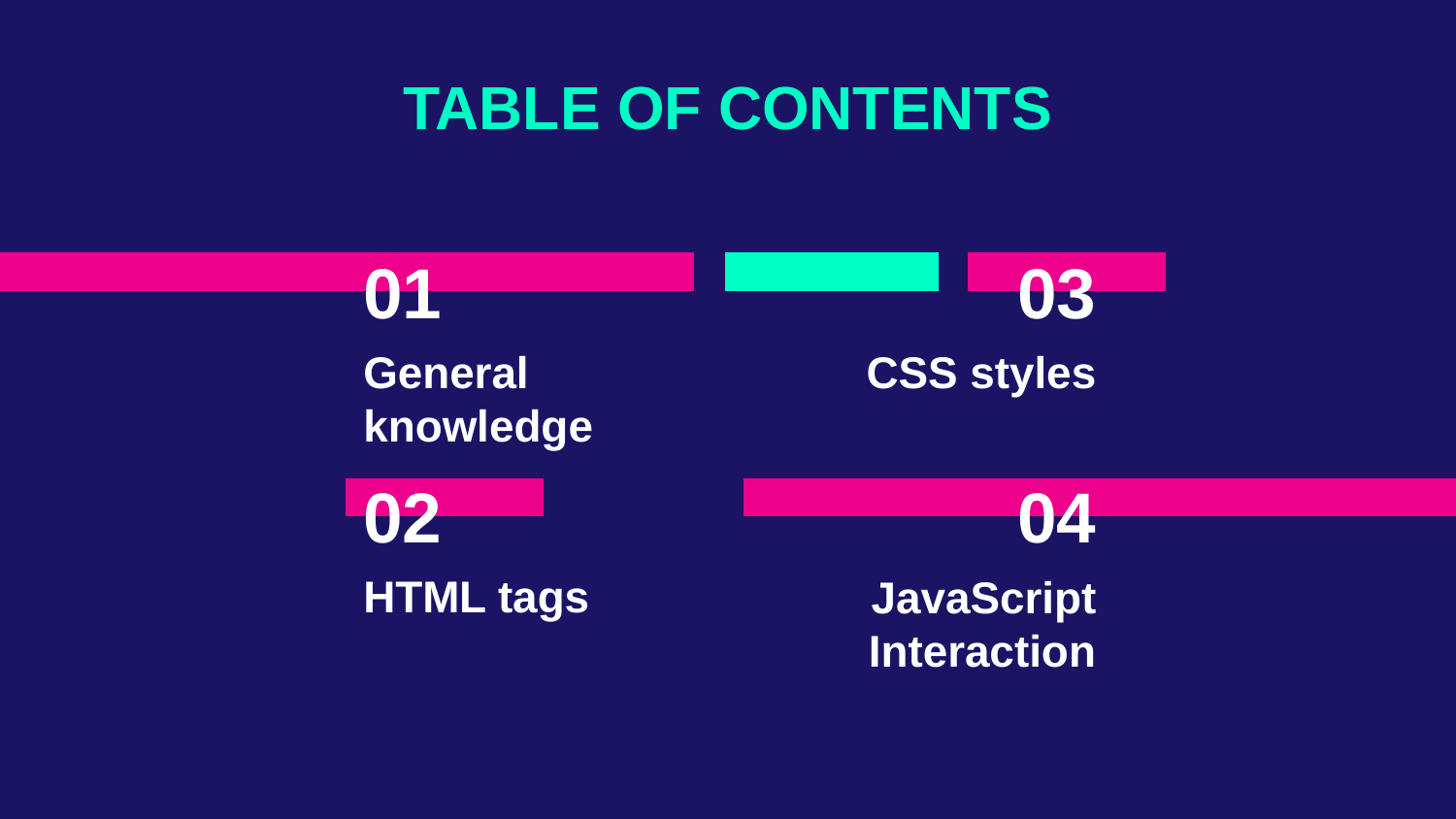

TABLE OF CONTENTS
# 01
03
General knowledge
CSS styles
02
04
HTML tags
JavaScript Interaction